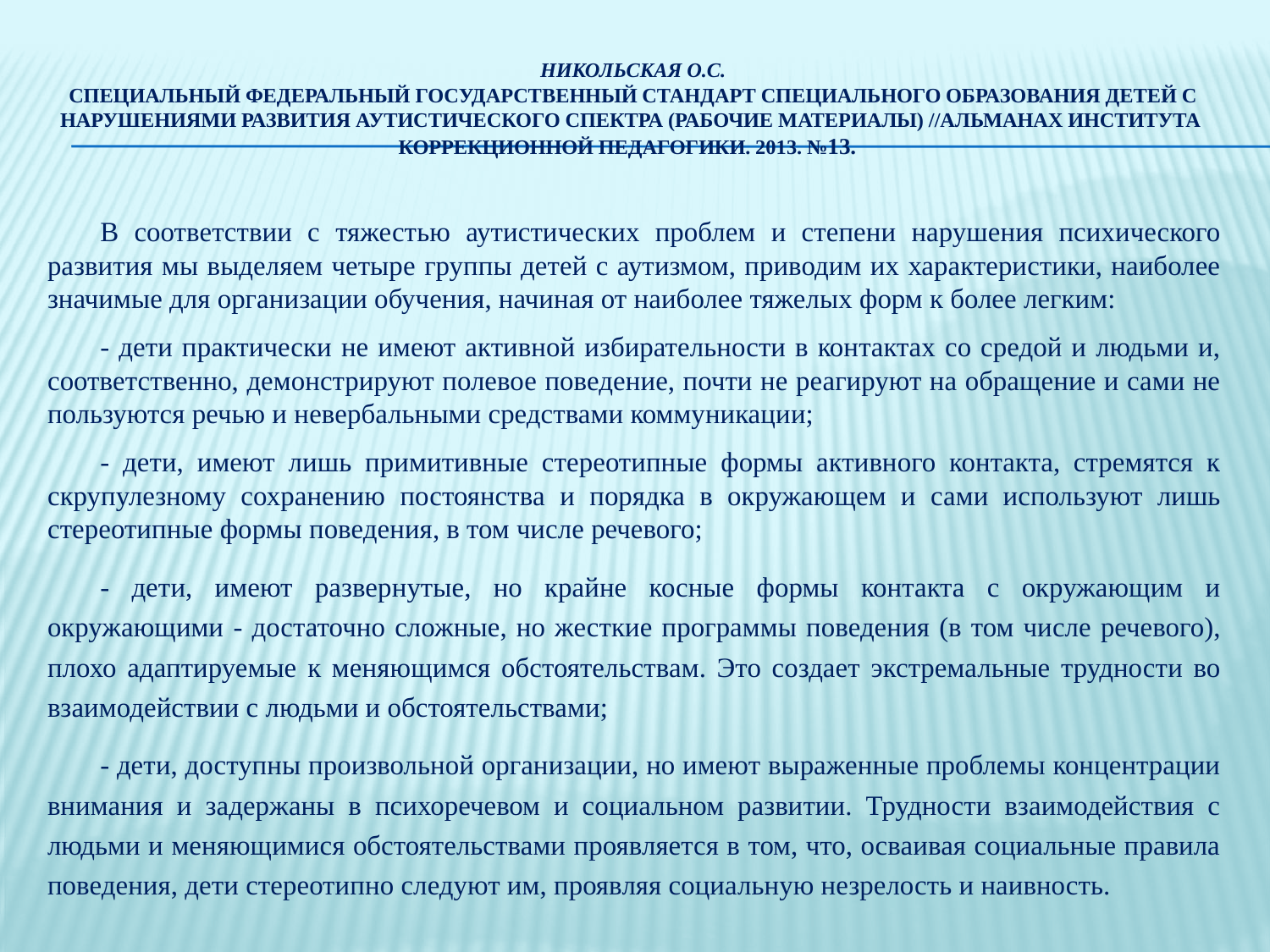

# Никольская О.С. Специальный федеральный государственный стандарт специального образования детей с нарушениями развития аутистического спектра (рабочие материалы) //Альманах института коррекционной педагогики. 2013. №13.

В соответствии с тяжестью аутистических проблем и степени нарушения психического развития мы выделяем четыре группы детей с аутизмом, приводим их характеристики, наиболее значимые для организации обучения, начиная от наиболее тяжелых форм к более легким:

- дети практически не имеют активной избирательности в контактах со средой и людьми и, соответственно, демонстрируют полевое поведение, почти не реагируют на обращение и сами не пользуются речью и невербальными средствами коммуникации;

- дети, имеют лишь примитивные стереотипные формы активного контакта, стремятся к скрупулезному сохранению постоянства и порядка в окружающем и сами используют лишь стереотипные формы поведения, в том числе речевого;

- дети, имеют развернутые, но крайне косные формы контакта с окружающим и окружающими - достаточно сложные, но жесткие программы поведения (в том числе речевого), плохо адаптируемые к меняющимся обстоятельствам. Это создает экстремальные трудности во взаимодействии с людьми и обстоятельствами;

- дети, доступны произвольной организации, но имеют выраженные проблемы концентрации внимания и задержаны в психоречевом и социальном развитии. Трудности взаимодействия с людьми и меняющимися обстоятельствами проявляется в том, что, осваивая социальные правила поведения, дети стереотипно следуют им, проявляя социальную незрелость и наивность.